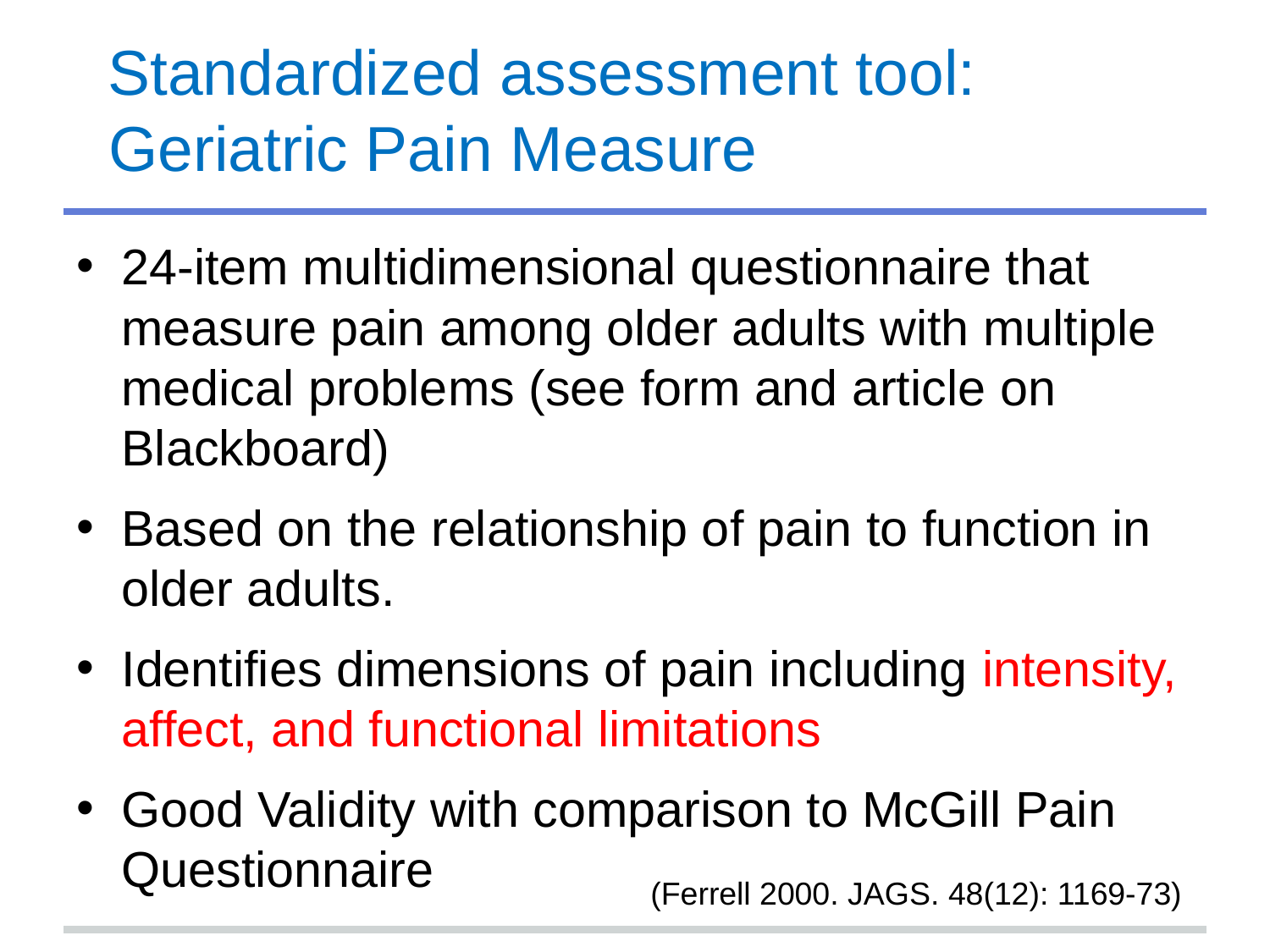

# Standardized assessment tool: Geriatric Pain Measure
24-item multidimensional questionnaire that measure pain among older adults with multiple medical problems (see form and article on Blackboard)
Based on the relationship of pain to function in older adults.
Identifies dimensions of pain including intensity, affect, and functional limitations
Good Validity with comparison to McGill Pain Questionnaire
(Ferrell 2000. JAGS. 48(12): 1169-73)